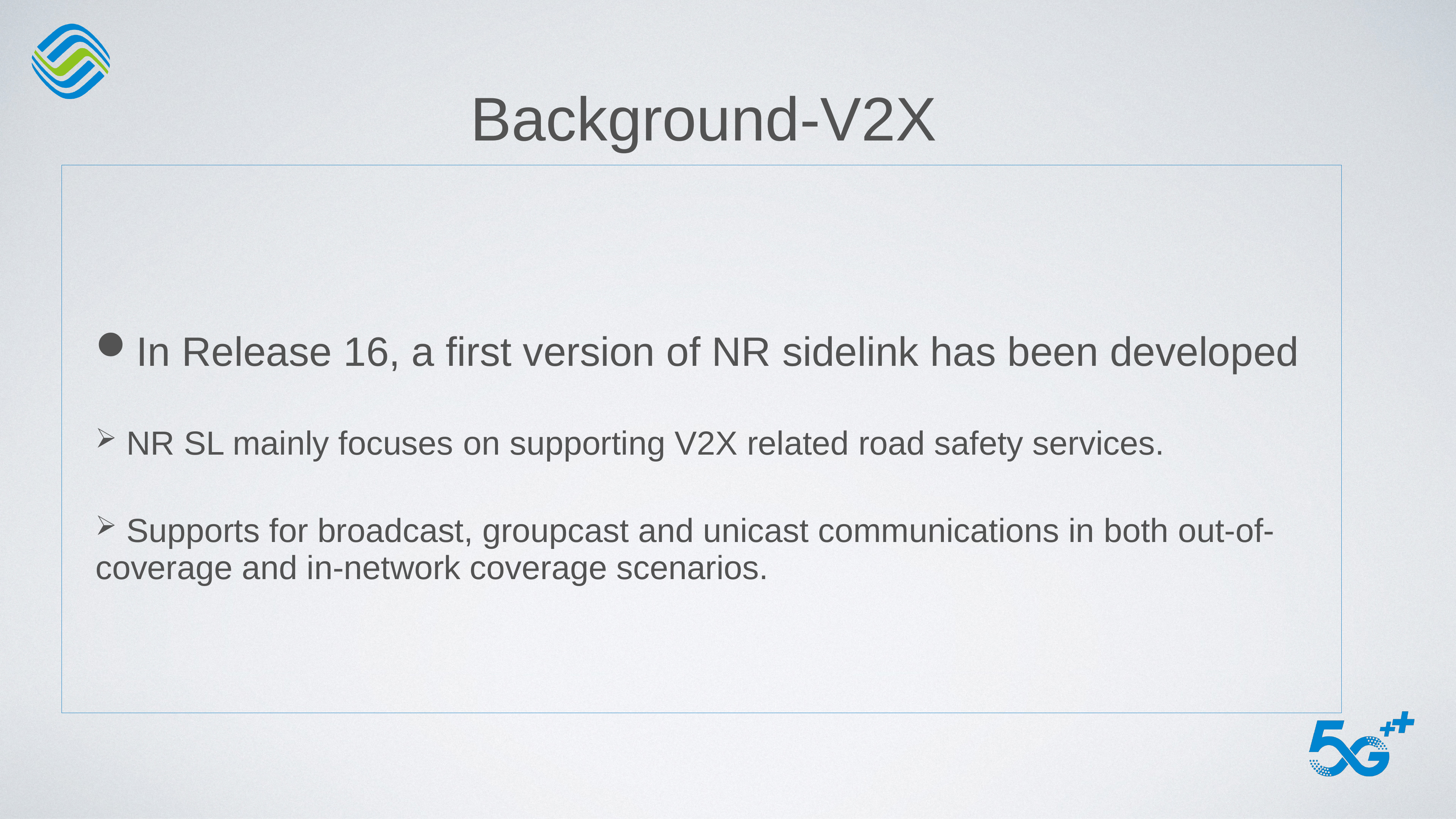

# Background-V2X

In Release 16, a first version of NR sidelink has been developed
 NR SL mainly focuses on supporting V2X related road safety services.
 Supports for broadcast, groupcast and unicast communications in both out-of-coverage and in-network coverage scenarios.